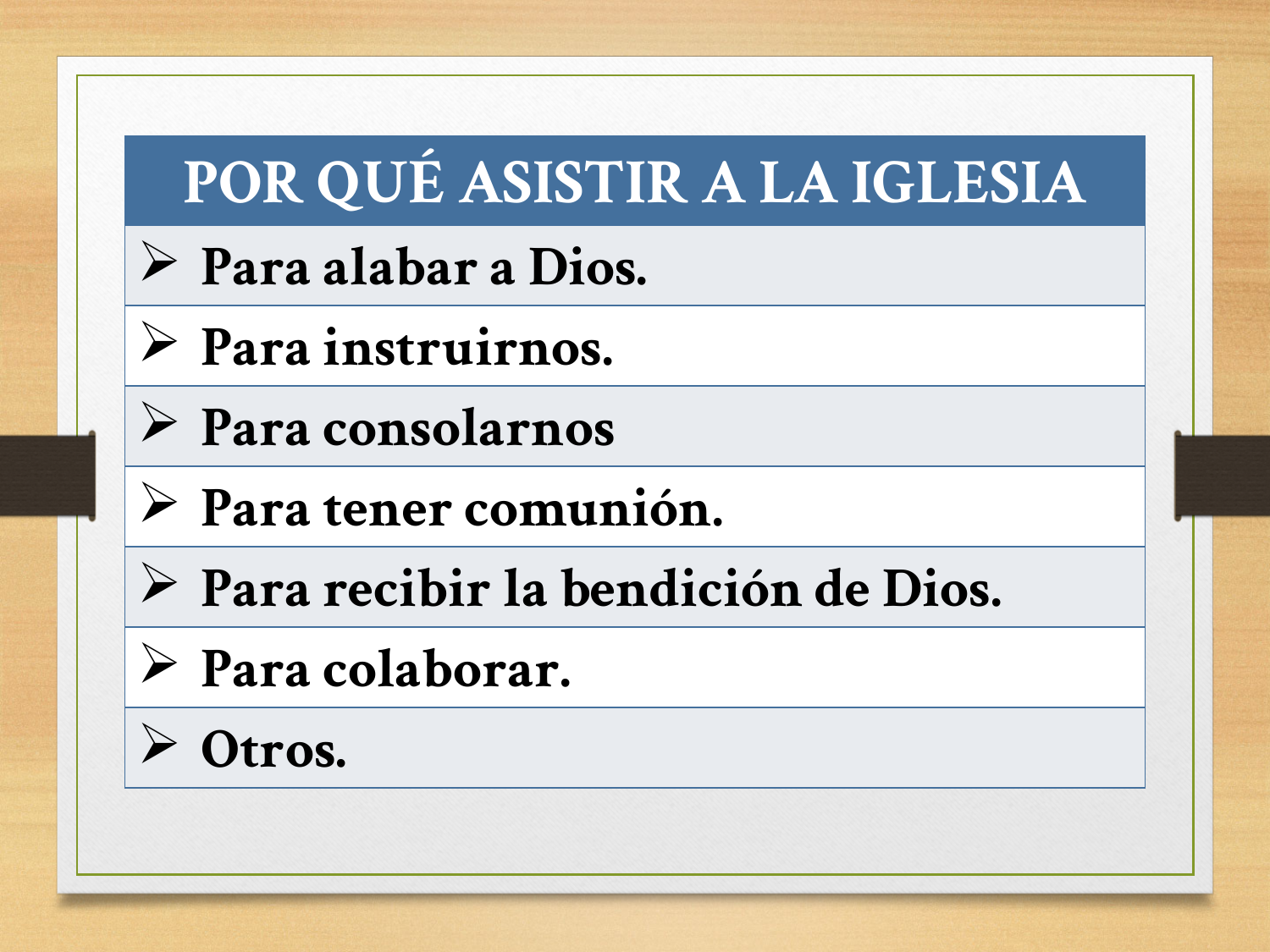

| POR QUÉ ASISTIR A LA IGLESIA |
| --- |
| Para alabar a Dios. |
| Para instruirnos. |
| Para consolarnos |
| Para tener comunión. |
| Para recibir la bendición de Dios. |
| Para colaborar. |
| Otros. |
La alegría de asistir a la iglesia